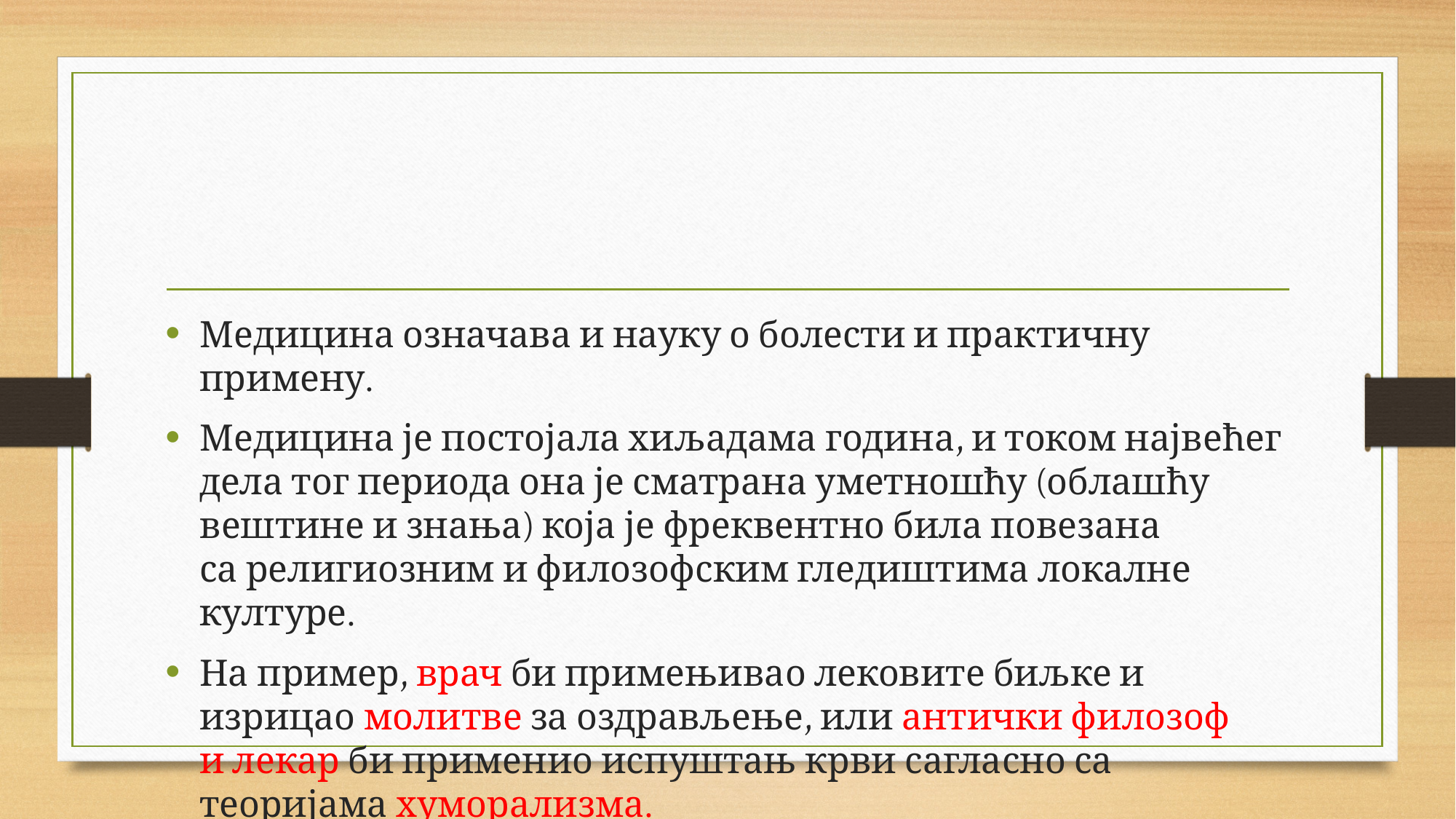

Медицина означава и науку о болести и практичну примену.
Медицина је постојала хиљадама година, и током највећег дела тог периода она је сматрана уметношћу (облашћу вештине и знања) која је фреквентно била повезана са религиозним и филозофским гледиштима локалне културе.
На пример, врач би примењивао лековите биљке и изрицао молитве за оздрављење, или антички филозоф и лекар би применио испуштањ крви сагласно са теоријама хуморализма.